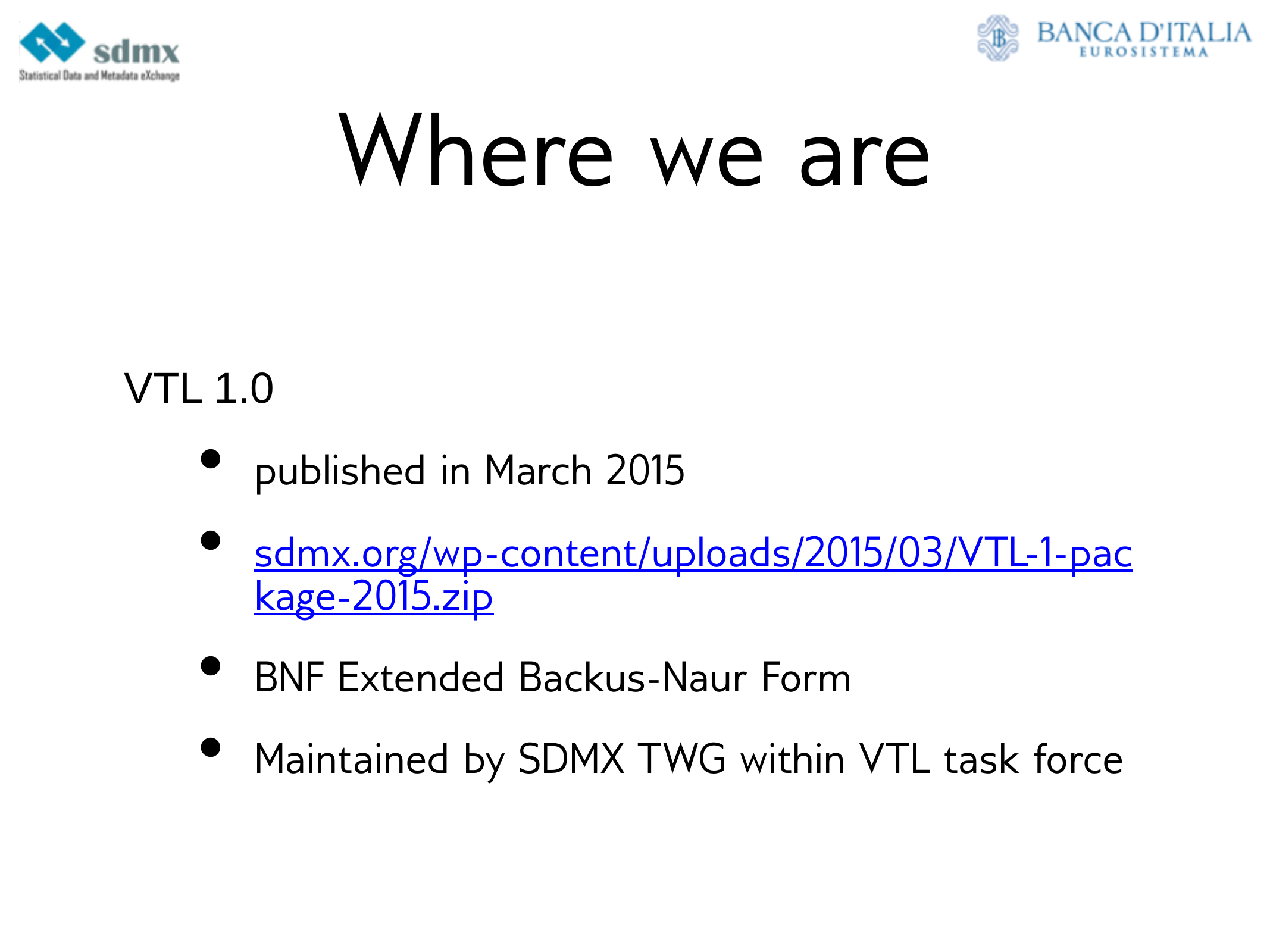

# Where we are
VTL 1.0
published in March 2015
sdmx.org/wp-content/uploads/2015/03/VTL-1-package-2015.zip
BNF Extended Backus-Naur Form
Maintained by SDMX TWG within VTL task force
39